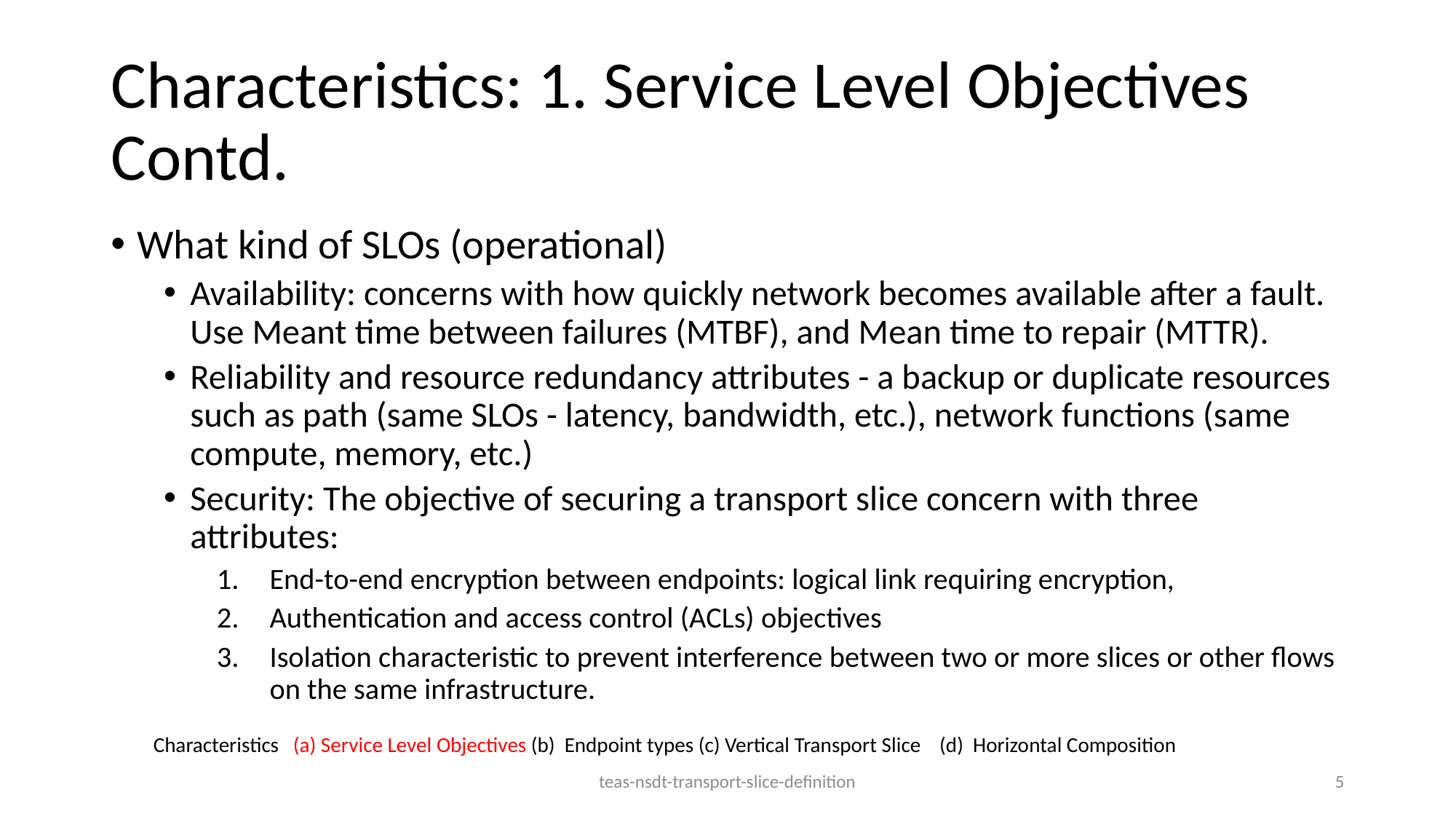

# Characteristics: 1. Service Level Objectives Contd.
What kind of SLOs (operational)
Availability: concerns with how quickly network becomes available after a fault. Use Meant time between failures (MTBF), and Mean time to repair (MTTR).
Reliability and resource redundancy attributes - a backup or duplicate resources such as path (same SLOs - latency, bandwidth, etc.), network functions (same compute, memory, etc.)
Security: The objective of securing a transport slice concern with three attributes:
End-to-end encryption between endpoints: logical link requiring encryption,
Authentication and access control (ACLs) objectives
Isolation characteristic to prevent interference between two or more slices or other flows on the same infrastructure.

Characteristics   (a) Service Level Objectives (b)  Endpoint types (c) Vertical Transport Slice    (d)  Horizontal Composition
teas-nsdt-transport-slice-definition
5